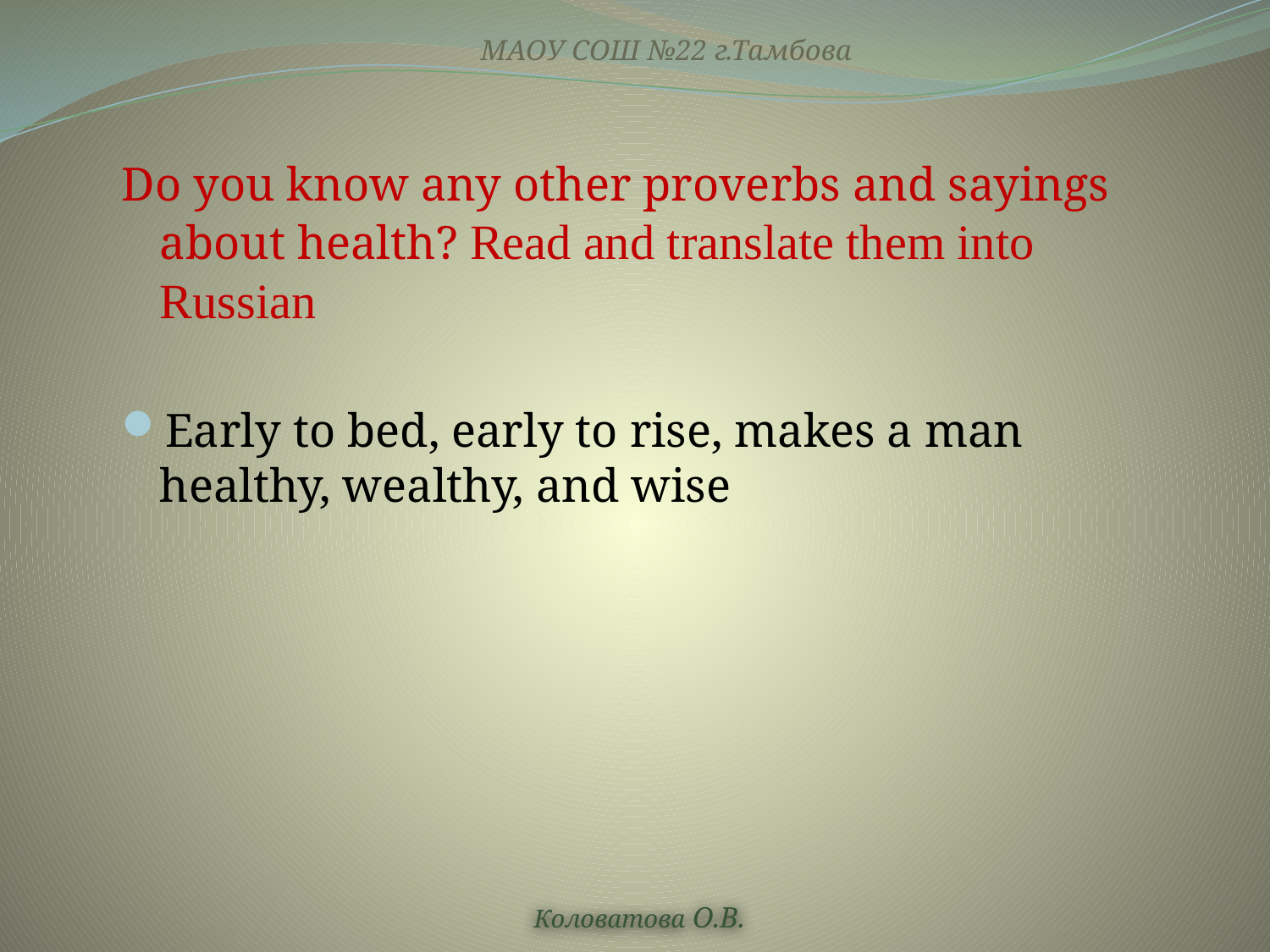

# МАОУ СОШ №22 г.Тамбова
Do you know any other proverbs and sayings about health? Read and translate them into Russian

Early to bed, early to rise, makes a man healthy, wealthy, and wise

Коловатова О.В.